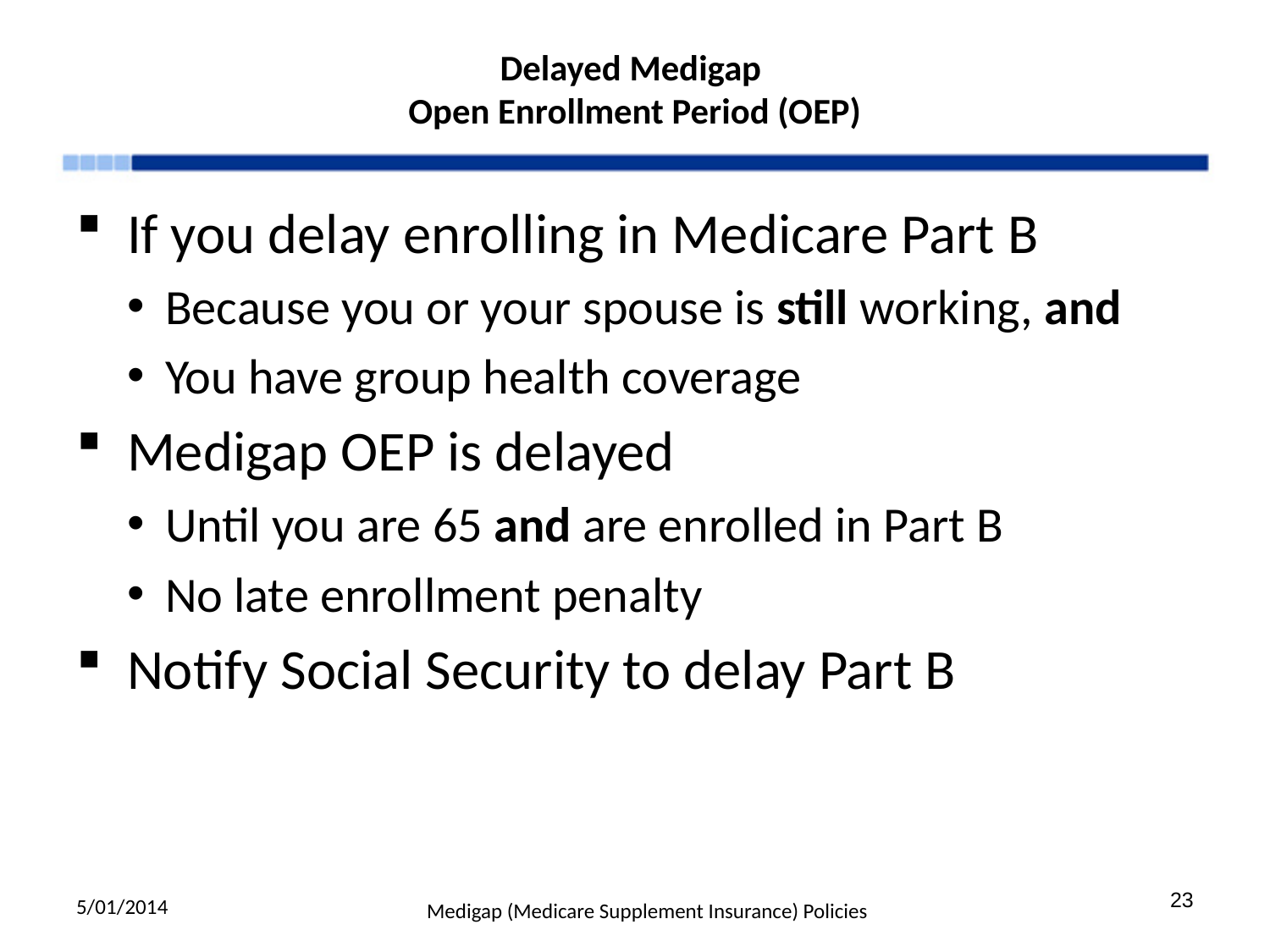

# Delayed Medigap Open Enrollment Period (OEP)
If you delay enrolling in Medicare Part B
Because you or your spouse is still working, and
You have group health coverage
Medigap OEP is delayed
Until you are 65 and are enrolled in Part B
No late enrollment penalty
Notify Social Security to delay Part B

5/01/2014
23
Medigap (Medicare Supplement Insurance) Policies